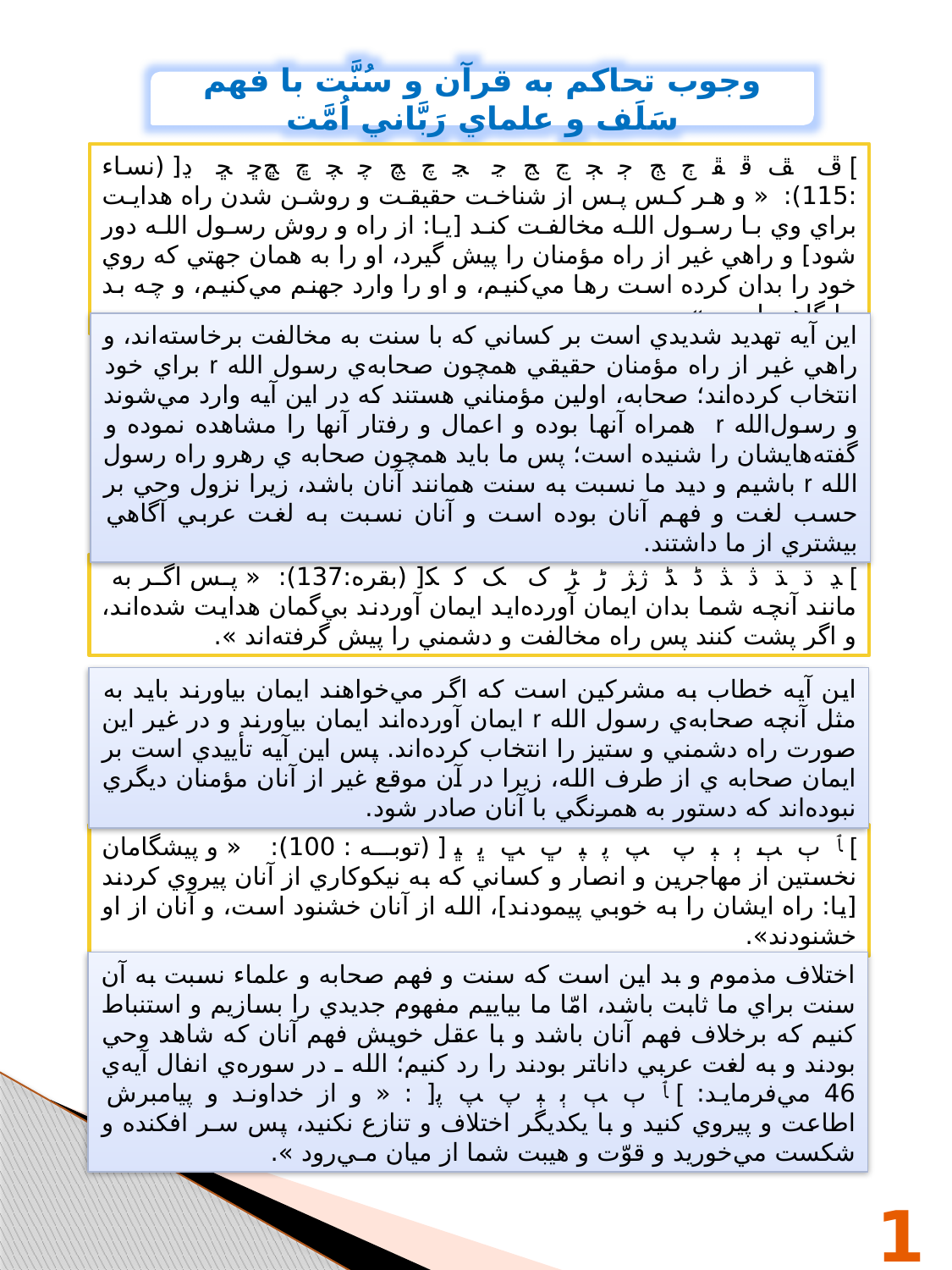

وجوب تحاکم به قرآن و سُنَّت با فهم سَلَف و علماي رَبَّاني اُمَّت
] ﭮ   ﭯ  ﭰ  ﭱ  ﭲ  ﭳ  ﭴ  ﭵ  ﭶ  ﭷ  ﭸ   ﭹ  ﭺ  ﭻ  ﭼ  ﭽ  ﭾ  ﭿﮀ  ﮁ   ﮂ[ (نساء :115): « و هر كس پس از شناخت حقيقت و روشن شدن راه هدايت براي وي با رسول الله مخالفت كند [يا: از راه و روش رسول الله دور شود] و راهي غير از راه مؤمنان را پيش گيرد، او را به همان جهتي كه روي خود را بدان كرده است رها مي‌كنيم، و او را وارد جهنم مي‌كنيم، و چه بد جايگاهي است ».
اين آيه تهديد شديدي است بر كساني كه با سنت به مخالفت برخاسته‌اند، و راهي غير از راه مؤمنان حقيقي همچون صحابه‌ي رسول الله r براي خود انتخاب كرده‌اند؛ صحابه،‌ اولين مؤمناني هستند كه در اين آيه وارد مي‌شوند و رسول‌الله r  همراه آنها بوده و اعمال و رفتار آنها را مشاهده نموده و گفته‌هايشان را شنيده است؛ پس ما بايد همچون صحابه ي رهرو راه رسول الله r باشيم و ديد ما نسبت به سنت همانند آنان باشد، زيرا نزول وحي بر حسب لغت و فهم آنان بوده است و آنان نسبت به لغت عربي آگاهي بيشتري از ما داشتند.
] ﮃ  ﮄ  ﮅ  ﮆ  ﮇ  ﮈ  ﮉ  ﮊﮋ  ﮌ  ﮍ  ﮎ   ﮏ  ﮐ  ﮑ[ (بقره:137): « پس اگر به مانند آنچه شما بدان ايمان آورده‌ايد ايمان آوردند بي‌گمان هدايت شده‌اند، و اگر پشت كنند پس راه مخالفت و دشمني را پيش گرفته‌اند ».
اين آيه خطاب به مشركين است كه اگر مي‌خواهند ايمان بياورند بايد به مثل آنچه صحابه‌ي رسول الله r ايمان آورده‌اند ايمان بياورند و در غير اين صورت راه دشمني و ستيز را انتخاب كرده‌اند. پس اين آيه تأييدي است بر ايمان صحابه ي از طرف الله، زيرا در آن موقع غير از آنان مؤمنان ديگري نبوده‌اند كه دستور به همرنگي با آنان صادر شود.
] ﭑ  ﭒ  ﭓ  ﭔ  ﭕ  ﭖ   ﭗ  ﭘ  ﭙ  ﭚ  ﭛ  ﭜ  ﭝ [ (توبه : 100): « و پيشگامان نخستين از مهاجرين و انصار و كساني كه به نيكوكاري از آنان پيروي كردند [يا: راه ايشان را به خوبي پيمودند]، الله از آنان خشنود است، و آنان از او خشنودند».
اختلاف مذموم و بد اين است كه سنت و فهم صحابه و علماء نسبت به آن سنت براي ما ثابت باشد، امّا ما بياييم مفهوم جديدي را بسازيم و استنباط كنيم كه برخلاف فهم آنان باشد و با عقل خويش فهم آنان كه شاهد وحي بودند و به لغت عربي داناتر بودند را رد كنيم؛ الله ـ در سوره‌ي انفال آيه‌ي 46 مي‌فرمايد: ] ﭑ  ﭒ  ﭓ  ﭔ  ﭕ  ﭖ  ﭗ  ﭘ[ : « و از خداوند و پيامبرش اطاعت و پيروي كنيد و با يكديگر اختلاف و تنازع نكنيد، پس سـر افكنده و شكست مي‌خوريد و قوّت و هيبت شما از ميان مـي‌رود ».
12